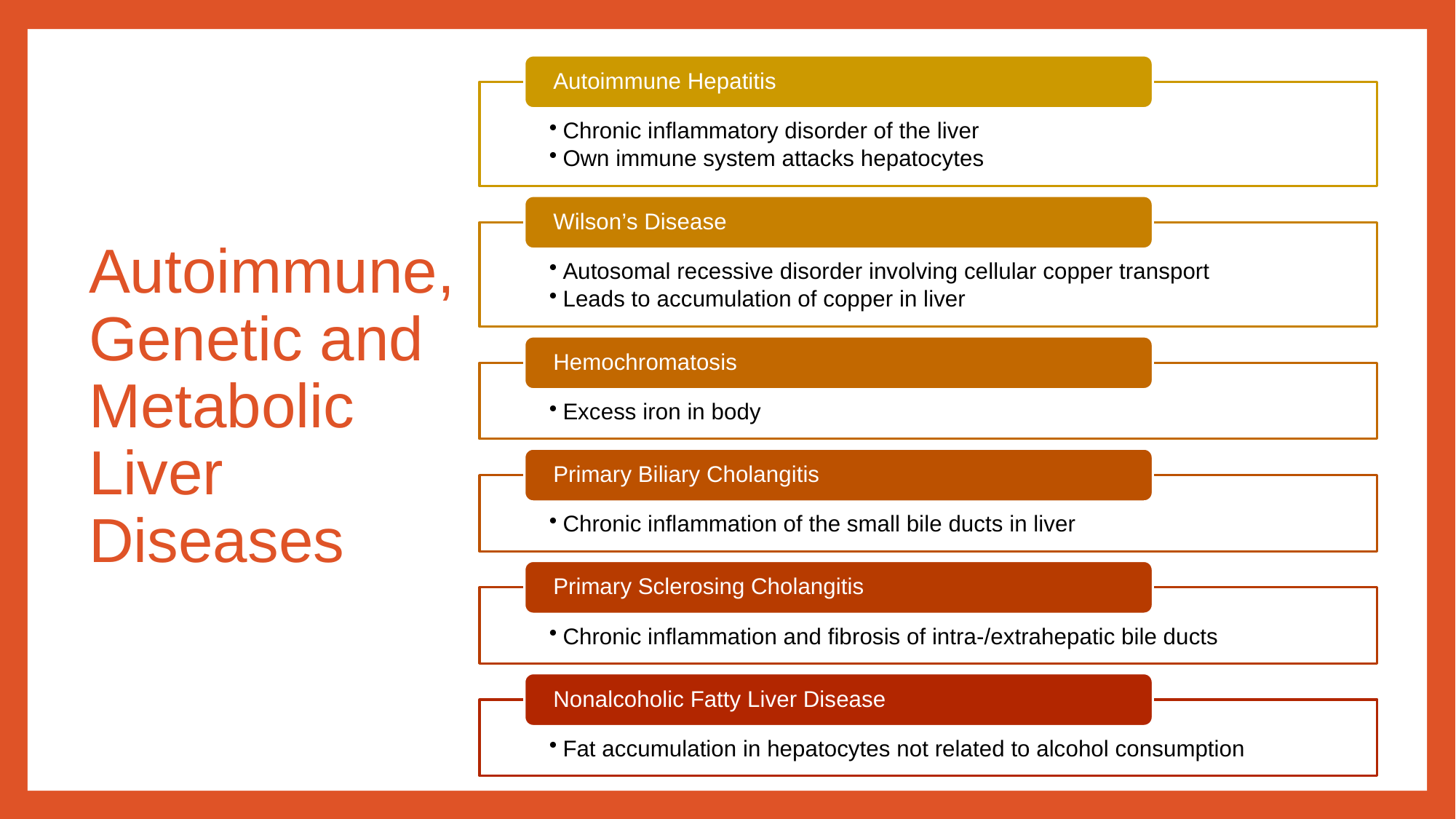

Chronic inflammatory disorder of the liver
Own immune system attacks hepatocytes
Autoimmune Hepatitis
Autosomal recessive disorder involving cellular copper transport
Leads to accumulation of copper in liver
Wilson’s Disease
Excess iron in body
Hemochromatosis
Chronic inflammation of the small bile ducts in liver
Primary Biliary Cholangitis
Chronic inflammation and fibrosis of intra-/extrahepatic bile ducts
Primary Sclerosing Cholangitis
Fat accumulation in hepatocytes not related to alcohol consumption
Nonalcoholic Fatty Liver Disease
# Autoimmune, Genetic and Metabolic Liver Diseases